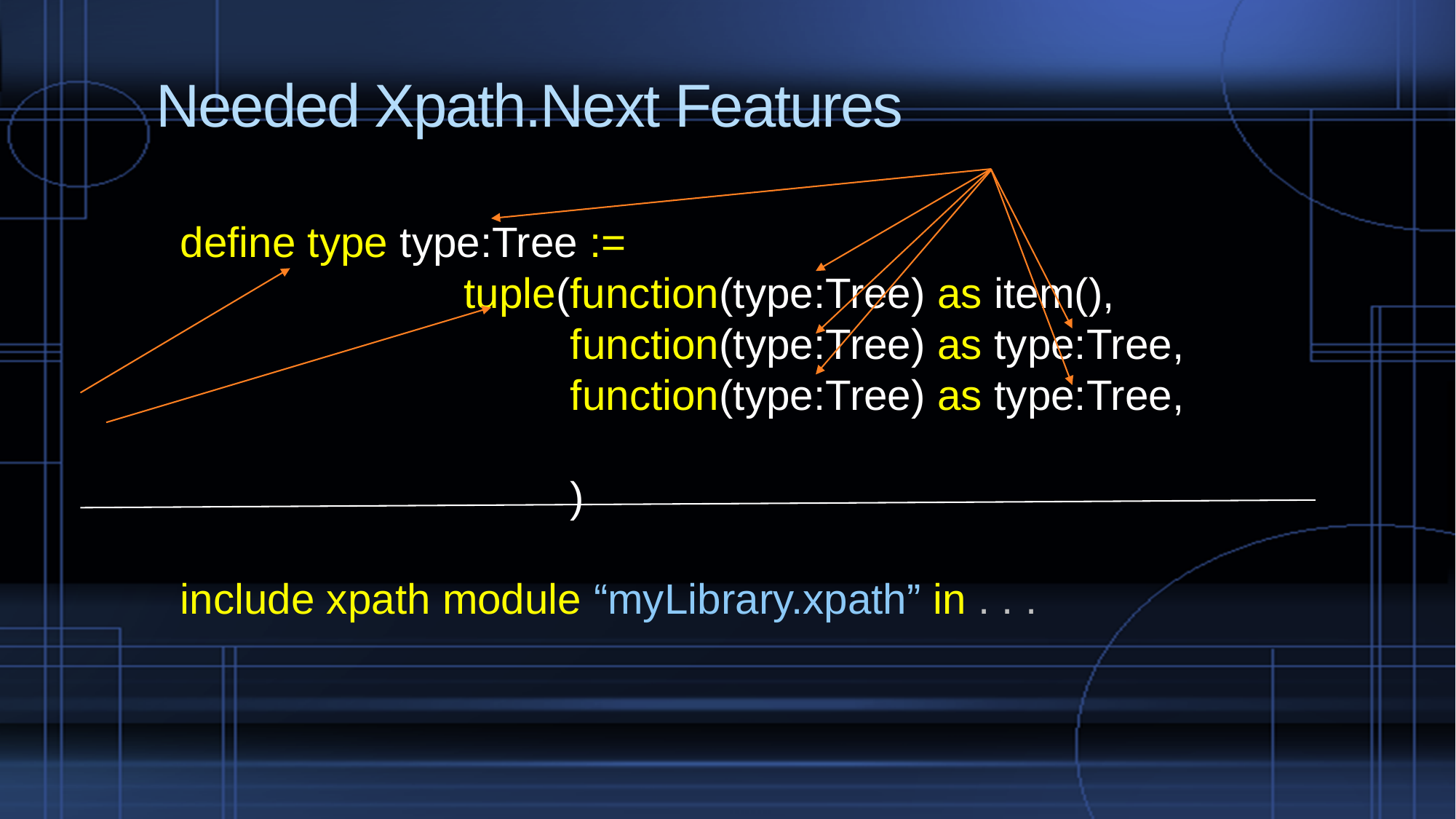

# Needed Xpath.Next Features
define type type:Tree :=
                        tuple(function(type:Tree) as item(),
                                 function(type:Tree) as type:Tree,
                                 function(type:Tree) as type:Tree,
                                 )

include xpath module “myLibrary.xpath” in . . .